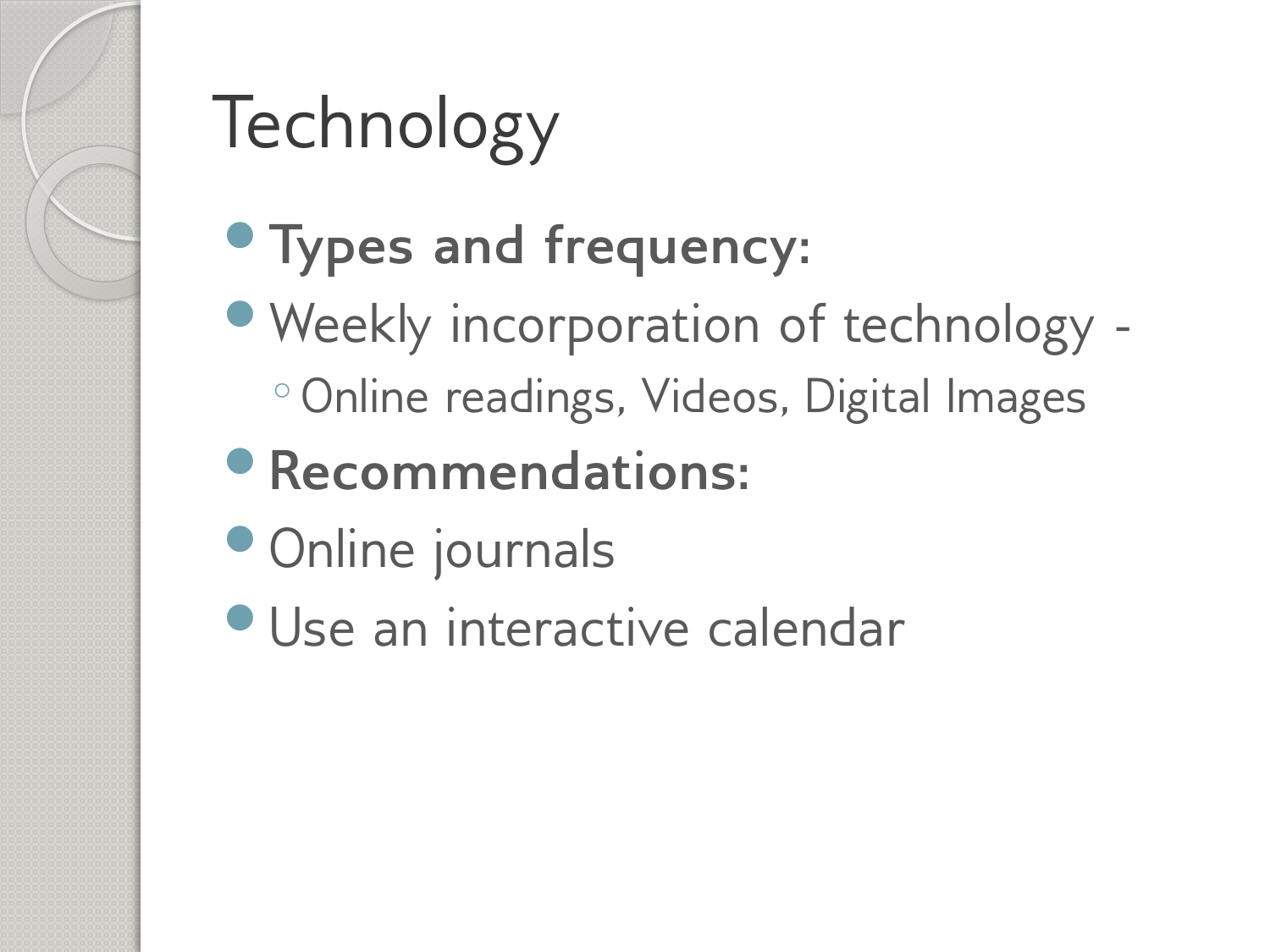

# Technology
Types and frequency:
Weekly incorporation of technology -
Online readings, Videos, Digital Images
Recommendations:
Online journals
Use an interactive calendar